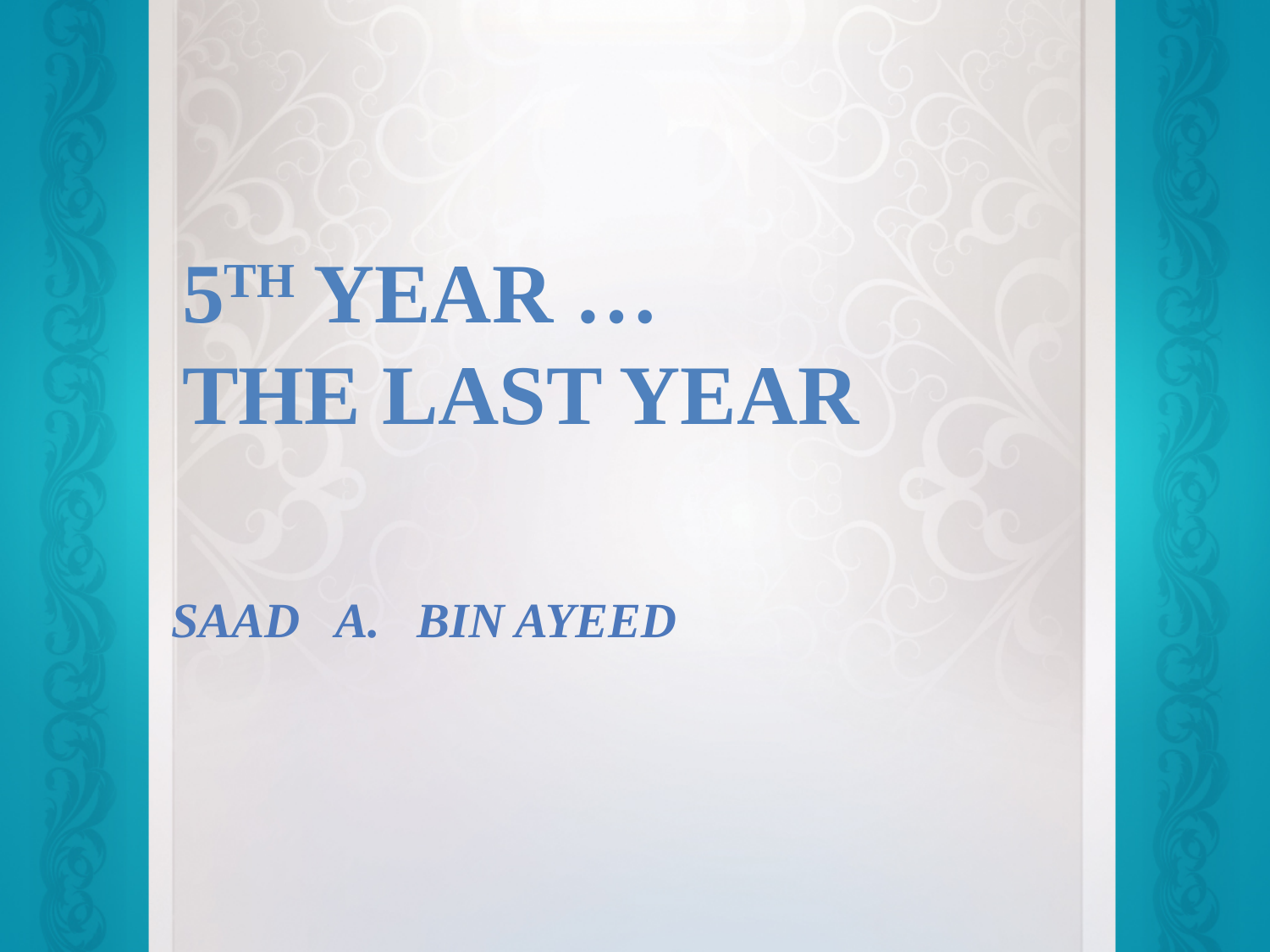

# 5th Year … The last year
Saad   A.   Bin Ayeed